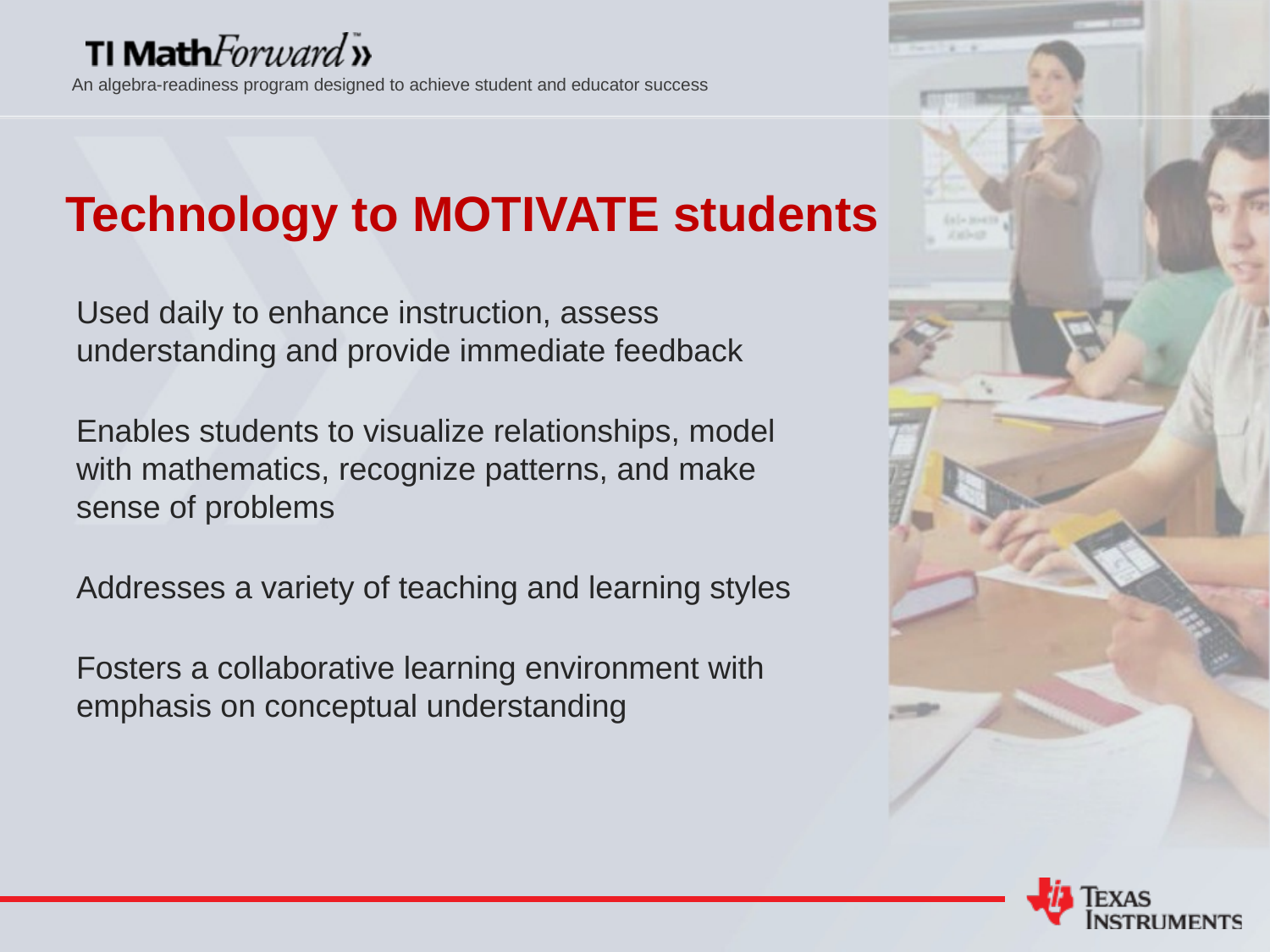

# Technology to MOTIVATE students
Used daily to enhance instruction, assess understanding and provide immediate feedback
Enables students to visualize relationships, model with mathematics, recognize patterns, and make sense of problems
Addresses a variety of teaching and learning styles
Fosters a collaborative learning environment with emphasis on conceptual understanding